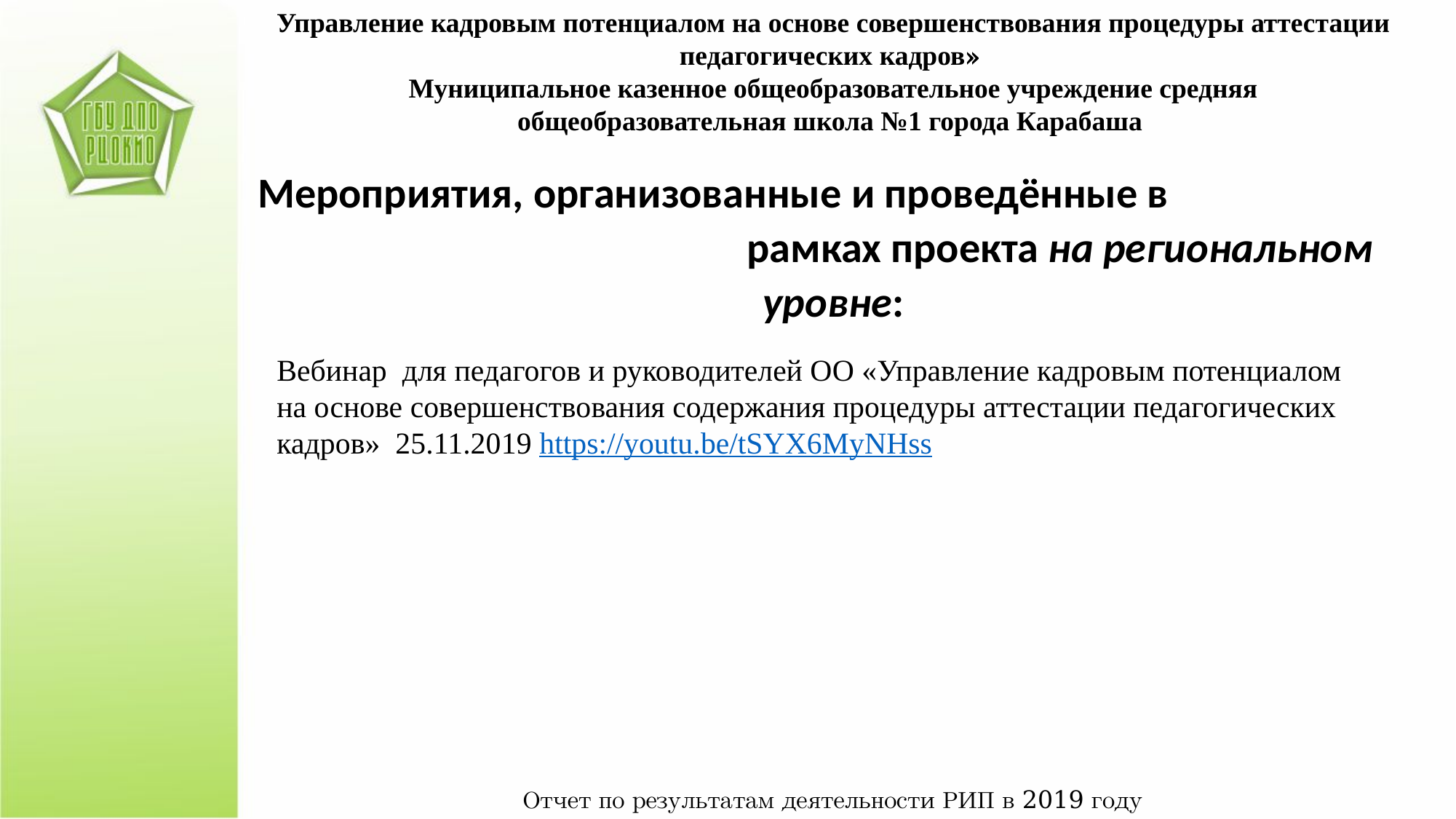

Управление кадровым потенциалом на основе совершенствования процедуры аттестации педагогических кадров»
Муниципальное казенное общеобразовательное учреждение средняя общеобразовательная школа №1 города Карабаша
Мероприятия, организованные и проведённые в                                                                         рамках проекта на региональном уровне:

Вебинар  для педагогов и руководителей ОО «Управление кадровым потенциалом на основе совершенствования содержания процедуры аттестации педагогических кадров»  25.11.2019 https://youtu.be/tSYX6MyNHss

Отчет по результатам деятельности РИП в 2019 году